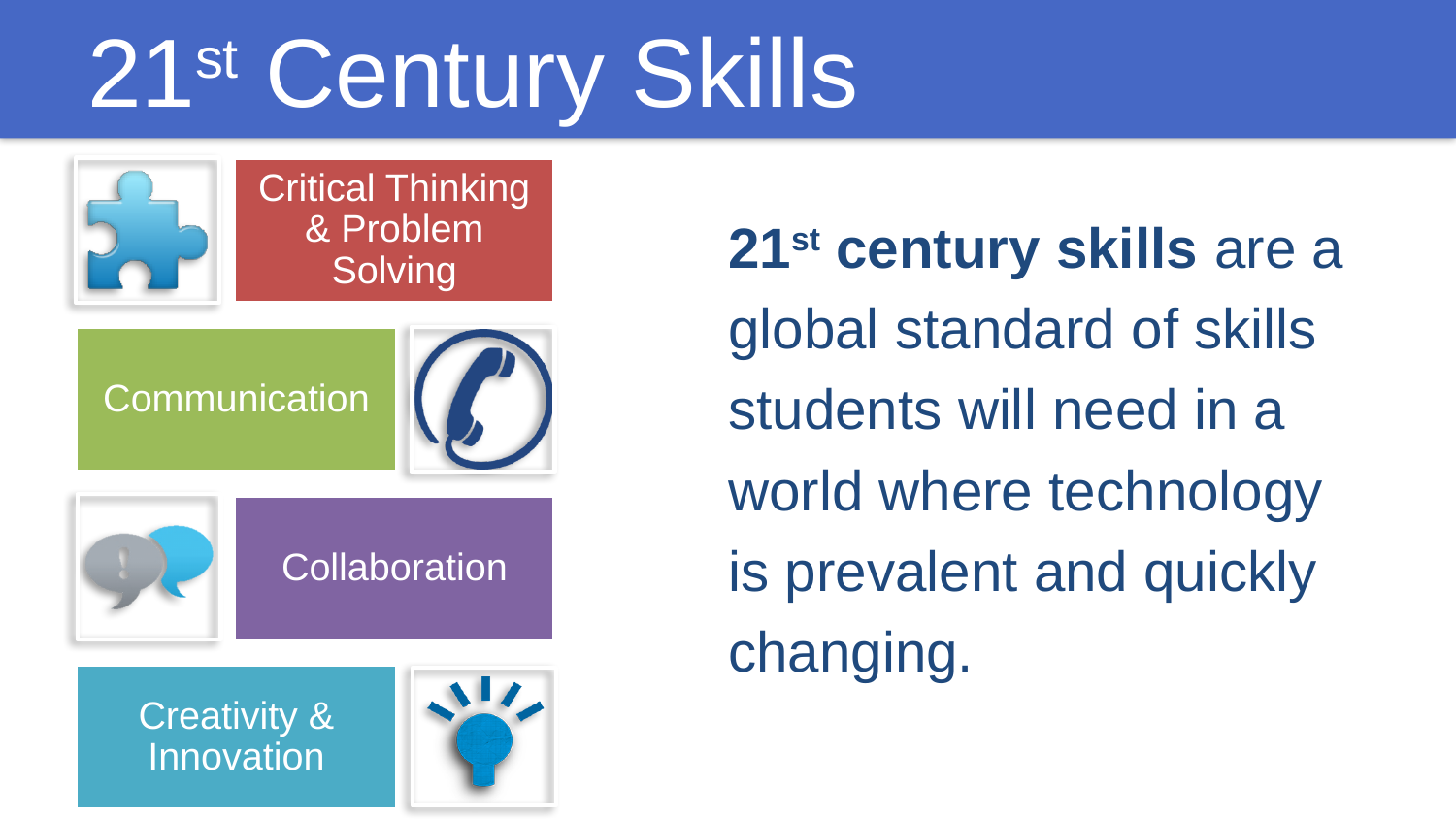

21st Century Skills
Critical Thinking & Problem Solving
Communication
Collaboration
Creativity & Innovation
# 21st century skills are a global standard of skills students will need in a world where technology is prevalent and quickly changing.